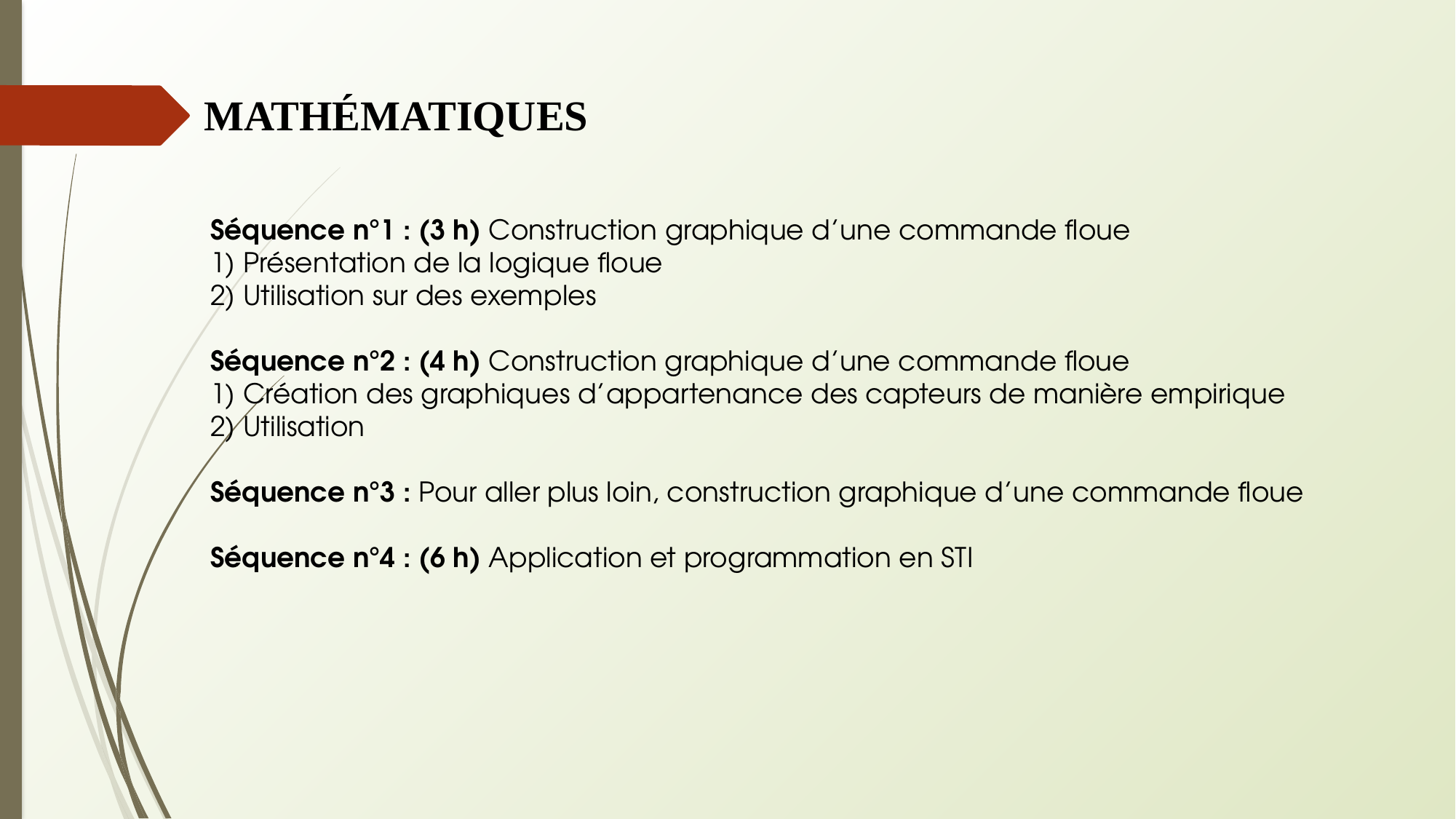

MATHÉMATIQUES
Séquence n°1 : (3 h) Construction graphique d’une commande floue
1) Présentation de la logique floue
2) Utilisation sur des exemples

Séquence n°2 : (4 h) Construction graphique d’une commande floue
1) Création des graphiques d’appartenance des capteurs de manière empirique
2) Utilisation

Séquence n°3 : Pour aller plus loin, construction graphique d’une commande floue

Séquence n°4 : (6 h) Application et programmation en STI